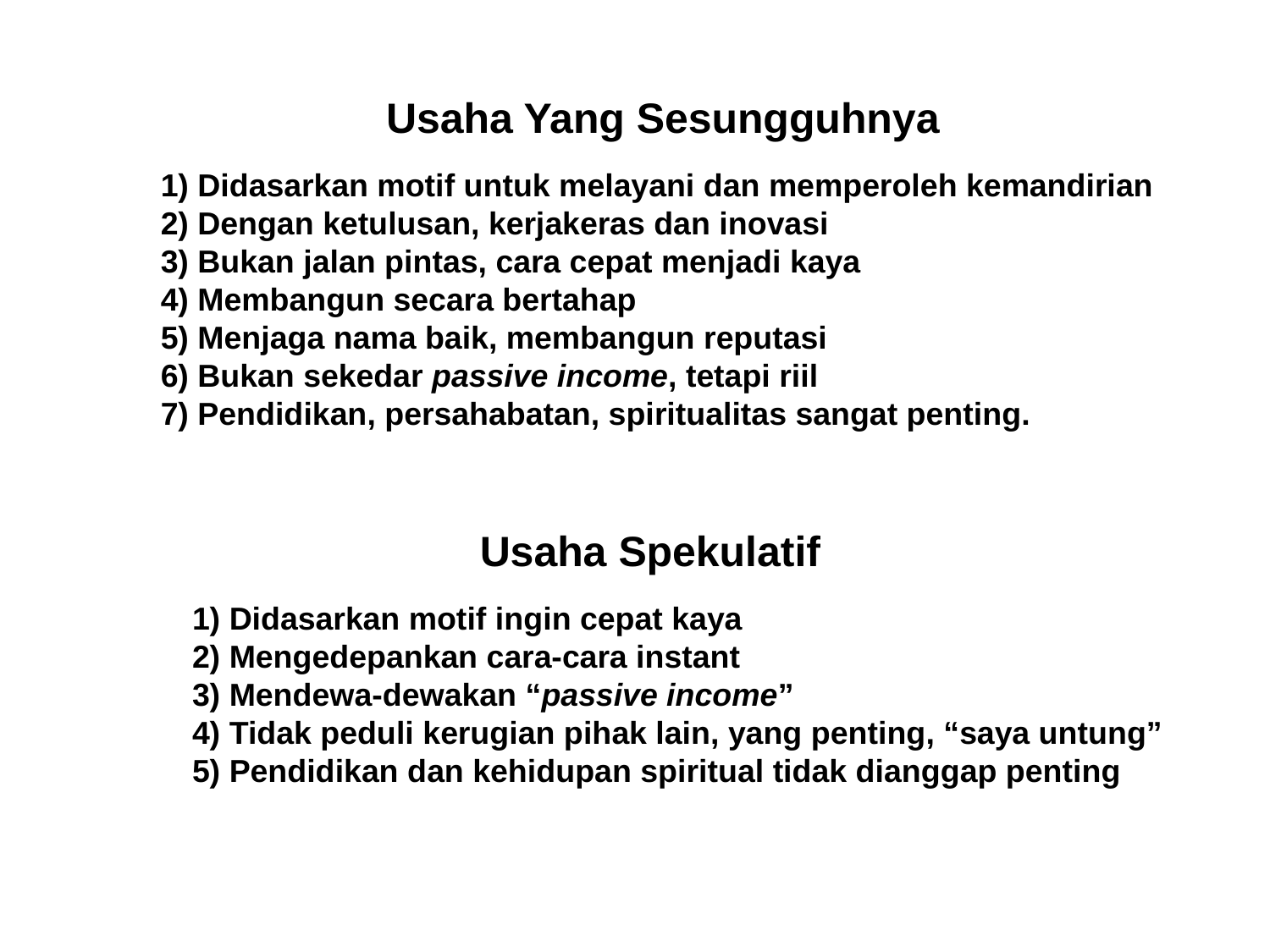

Usaha Yang Sesungguhnya
1) Didasarkan motif untuk melayani dan memperoleh kemandirian
2) Dengan ketulusan, kerjakeras dan inovasi
3) Bukan jalan pintas, cara cepat menjadi kaya
4) Membangun secara bertahap
5) Menjaga nama baik, membangun reputasi
6) Bukan sekedar passive income, tetapi riil
7) Pendidikan, persahabatan, spiritualitas sangat penting.
Usaha Spekulatif
1) Didasarkan motif ingin cepat kaya
2) Mengedepankan cara-cara instant
3) Mendewa-dewakan “passive income”
4) Tidak peduli kerugian pihak lain, yang penting, “saya untung”
5) Pendidikan dan kehidupan spiritual tidak dianggap penting